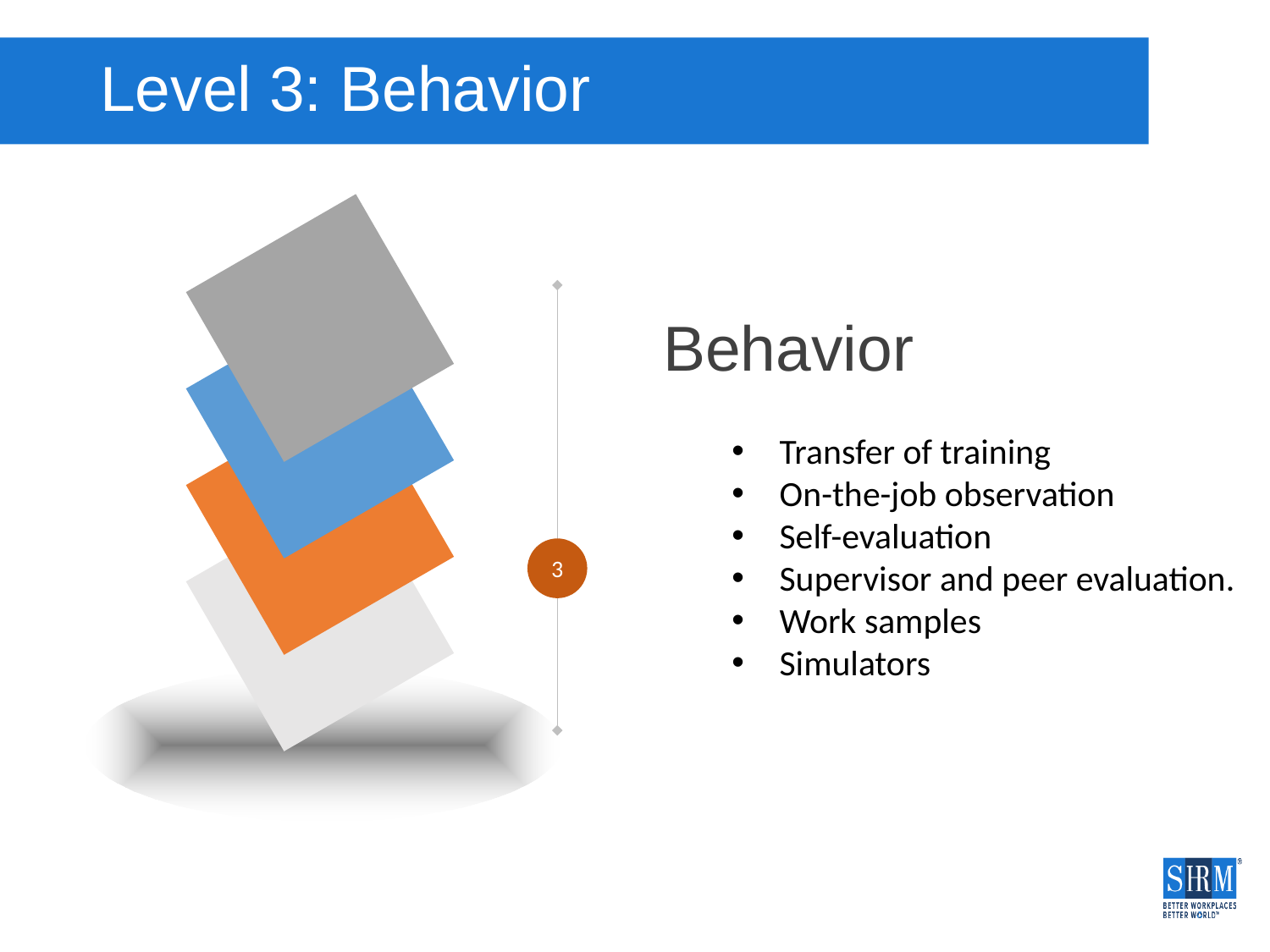

# Level 3: Behavior

Behavior
Transfer of training
On-the-job observation
Self-evaluation
Supervisor and peer evaluation.
Work samples
Simulators
3